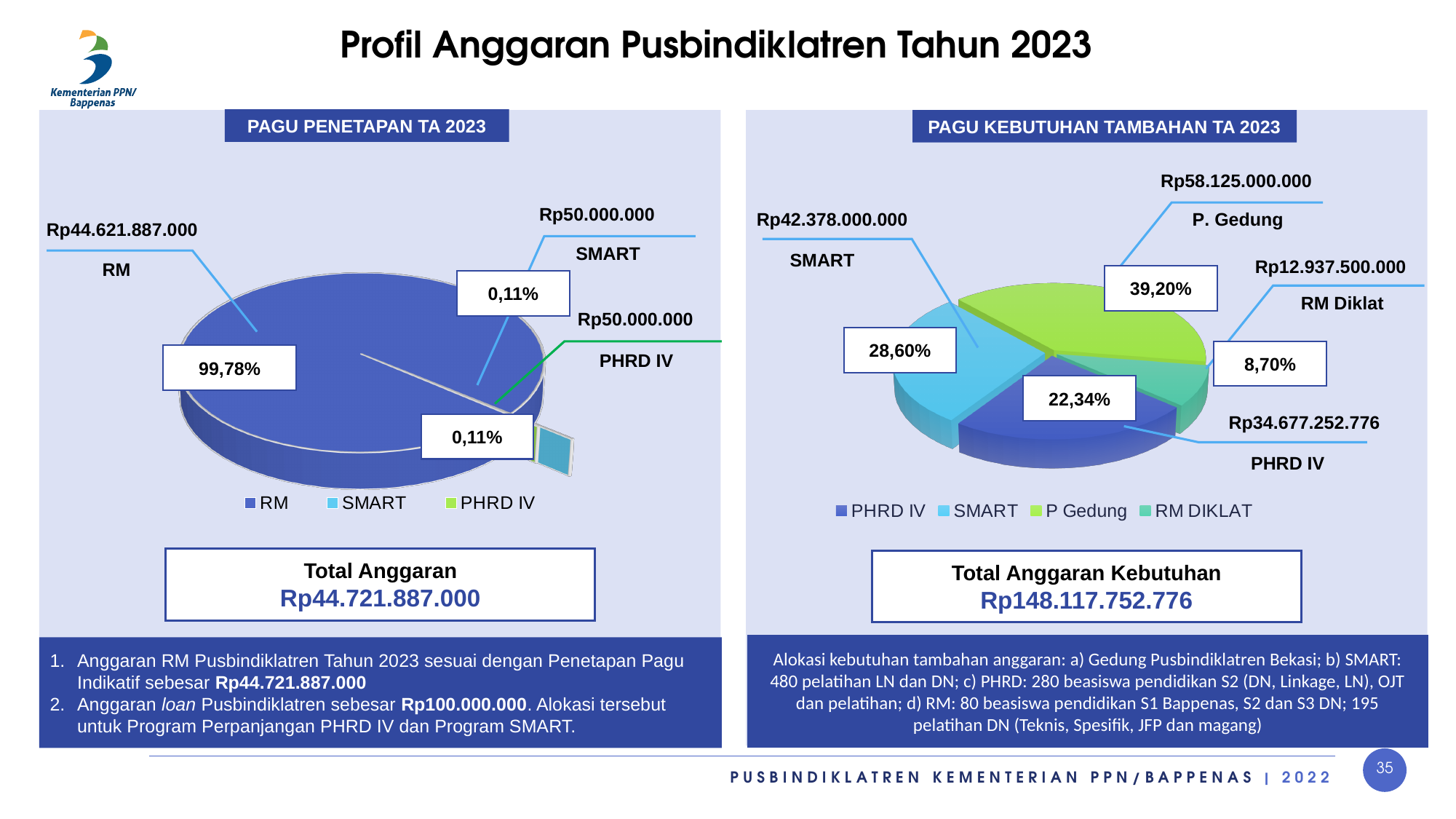

Profil Anggaran Pusbindiklatren Tahun 2023
PAGU PENETAPAN TA 2023

PAGU KEBUTUHAN TAMBAHAN TA 2023
Rp58.125.000.000
Rp50.000.000
P. Gedung
Rp42.378.000.000

Rp44.621.887.000

SMART

SMART
Rp12.937.500.000

RM

[unsupported chart]

39,20%

[unsupported chart]

0,11%

RM Diklat
Rp50.000.000
28,60%
8,70%

PHRD IV
99,78%
22,34%
Rp34.677.252.776
0,11%

PHRD IV
Total Anggaran
Rp44.721.887.000
Total Anggaran Kebutuhan
Rp148.117.752.776
Alokasi kebutuhan tambahan anggaran: a) Gedung Pusbindiklatren Bekasi; b) SMART: 480 pelatihan LN dan DN; c) PHRD: 280 beasiswa pendidikan S2 (DN, Linkage, LN), OJT dan pelatihan; d) RM: 80 beasiswa pendidikan S1 Bappenas, S2 dan S3 DN; 195 pelatihan DN (Teknis, Spesifik, JFP dan magang)
Anggaran RM Pusbindiklatren Tahun 2023 sesuai dengan Penetapan Pagu Indikatif sebesar Rp44.721.887.000
Anggaran loan Pusbindiklatren sebesar Rp100.000.000. Alokasi tersebut untuk Program Perpanjangan PHRD IV dan Program SMART.

35